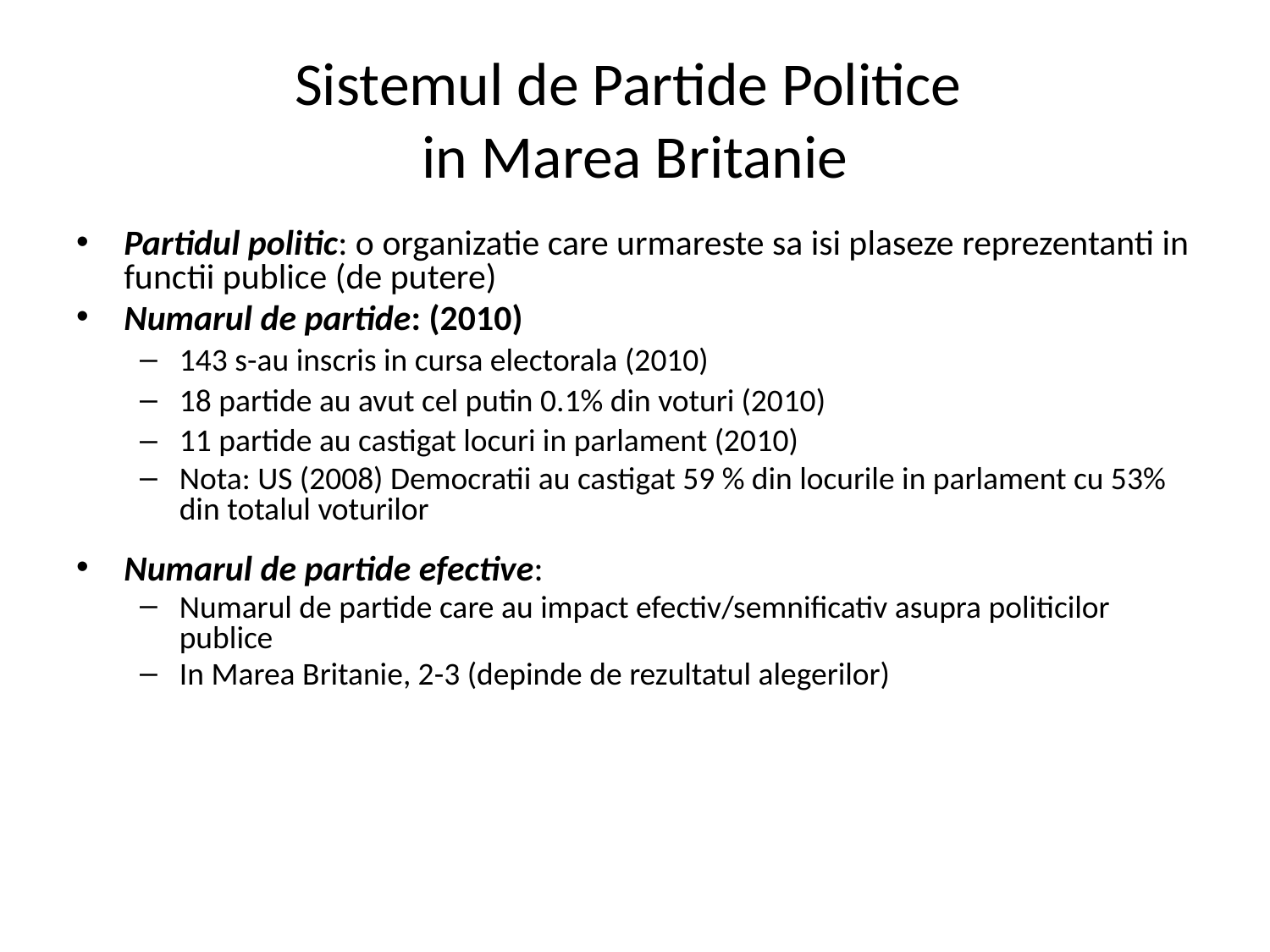

# Sistemul de Partide Politice in Marea Britanie
Partidul politic: o organizatie care urmareste sa isi plaseze reprezentanti in functii publice (de putere)
Numarul de partide: (2010)
143 s-au inscris in cursa electorala (2010)
18 partide au avut cel putin 0.1% din voturi (2010)
11 partide au castigat locuri in parlament (2010)
Nota: US (2008) Democratii au castigat 59 % din locurile in parlament cu 53% din totalul voturilor

Numarul de partide efective:
Numarul de partide care au impact efectiv/semnificativ asupra politicilor publice
In Marea Britanie, 2-3 (depinde de rezultatul alegerilor)